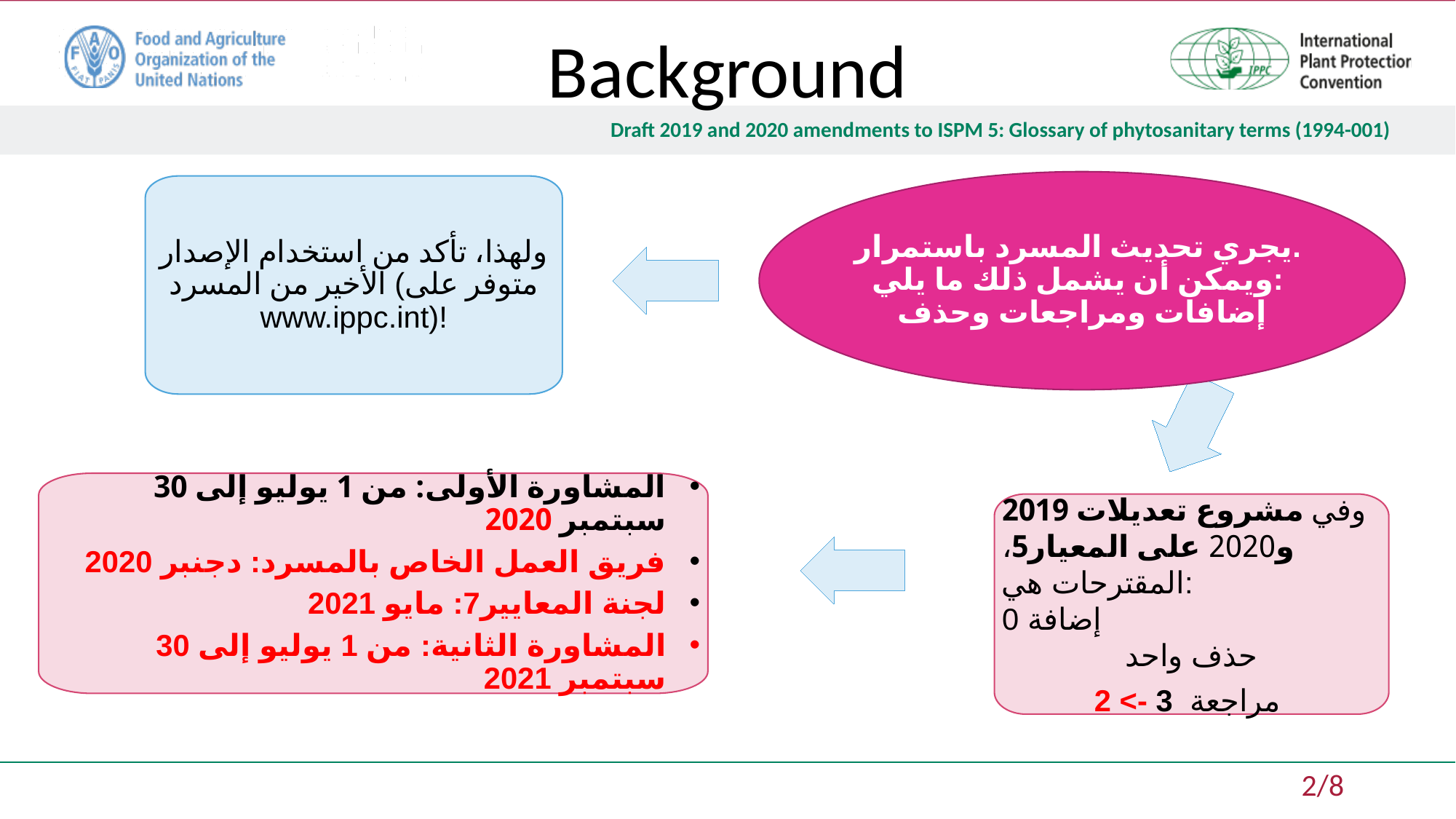

Background
يجري تحديث المسرد باستمرار.
ويمكن أن يشمل ذلك ما يلي:
إضافات ومراجعات وحذف
ولهذا، تأكد من استخدام الإصدار الأخير من المسرد (متوفر على www.ippc.int)!

المشاورة الأولى: من 1 يوليو إلى 30 سبتمبر 2020
فريق العمل الخاص بالمسرد: دجنبر 2020
لجنة المعايير7: مايو 2021
المشاورة الثانية: من 1 يوليو إلى 30 سبتمبر 2021
وفي مشروع تعديلات 2019 و2020 على المعيار5، المقترحات هي:
0 إضافة
حذف واحد
  مراجعة  3 -> 2